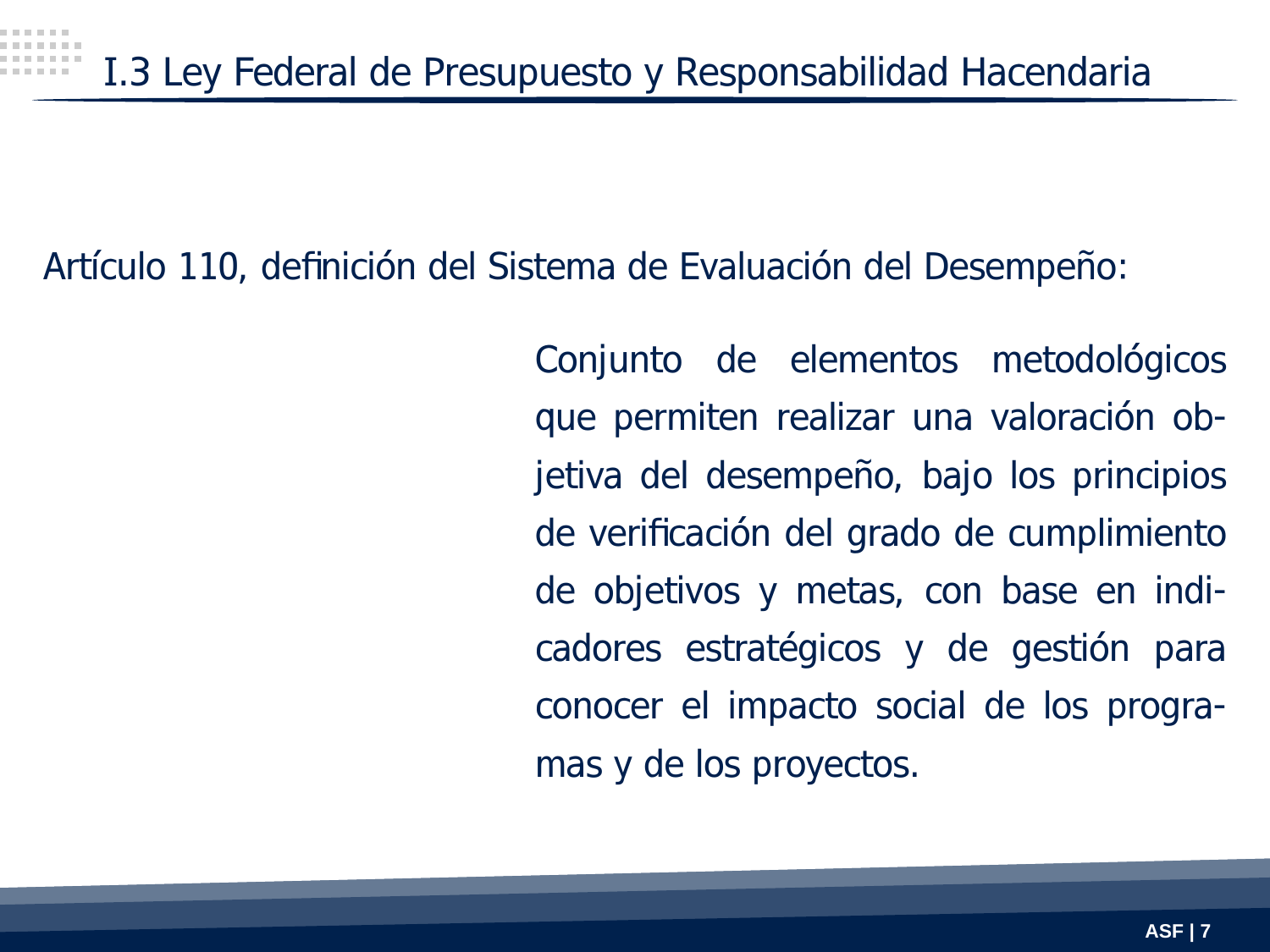

I.3 Ley Federal de Presupuesto y Responsabilidad Hacendaria

Artículo 110, definición del Sistema de Evaluación del Desempeño:

Conjunto de elementos metodológicos que permiten realizar una valoración ob-jetiva del desempeño, bajo los principios de verificación del grado de cumplimiento de objetivos y metas, con base en indi-cadores estratégicos y de gestión para conocer el impacto social de los progra-mas y de los proyectos.

ASF | 7